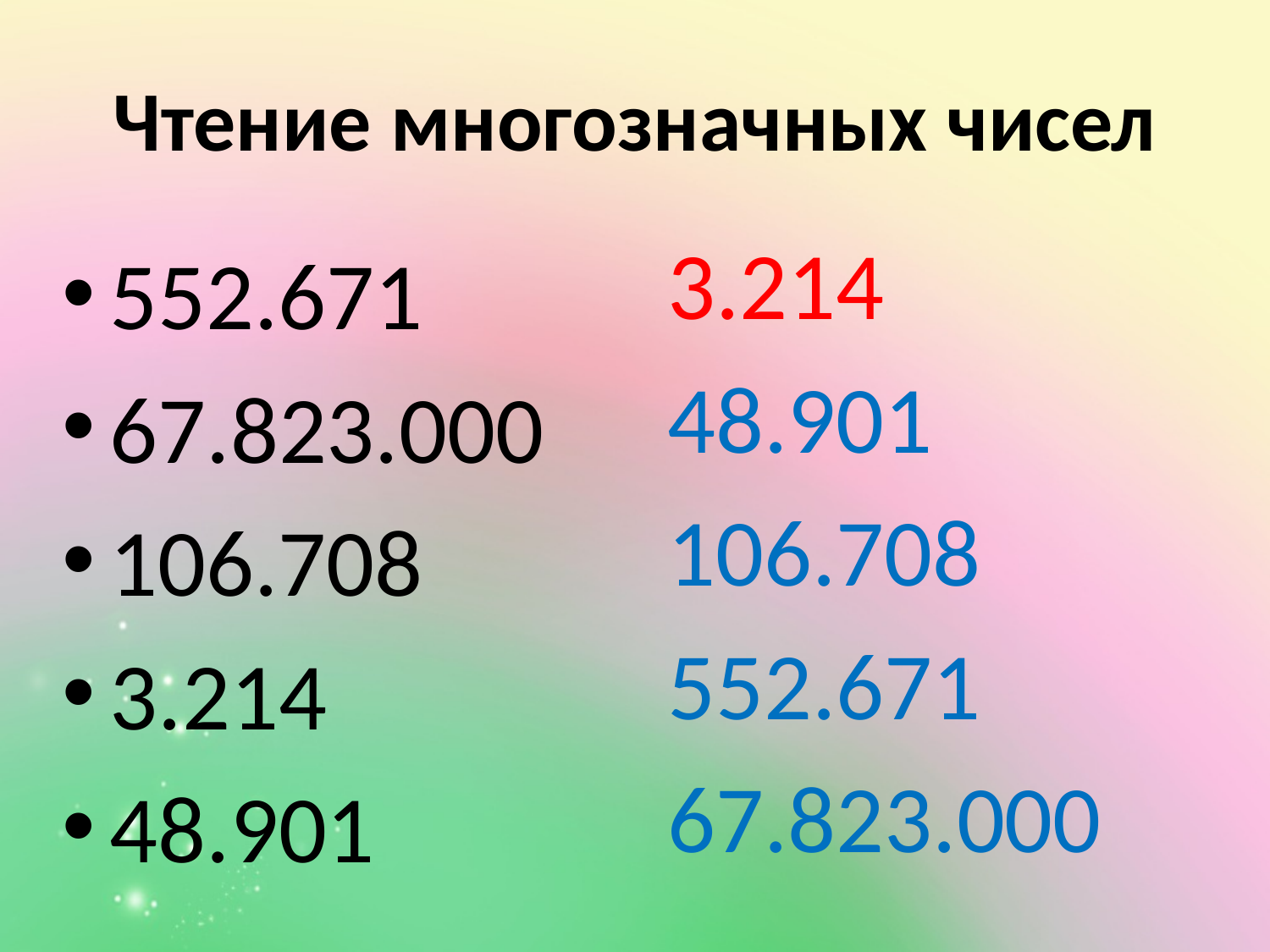

# Чтение многозначных чисел
3.214
48.901
106.708
552.671
67.823.000
552.671
67.823.000
106.708
3.214
48.901